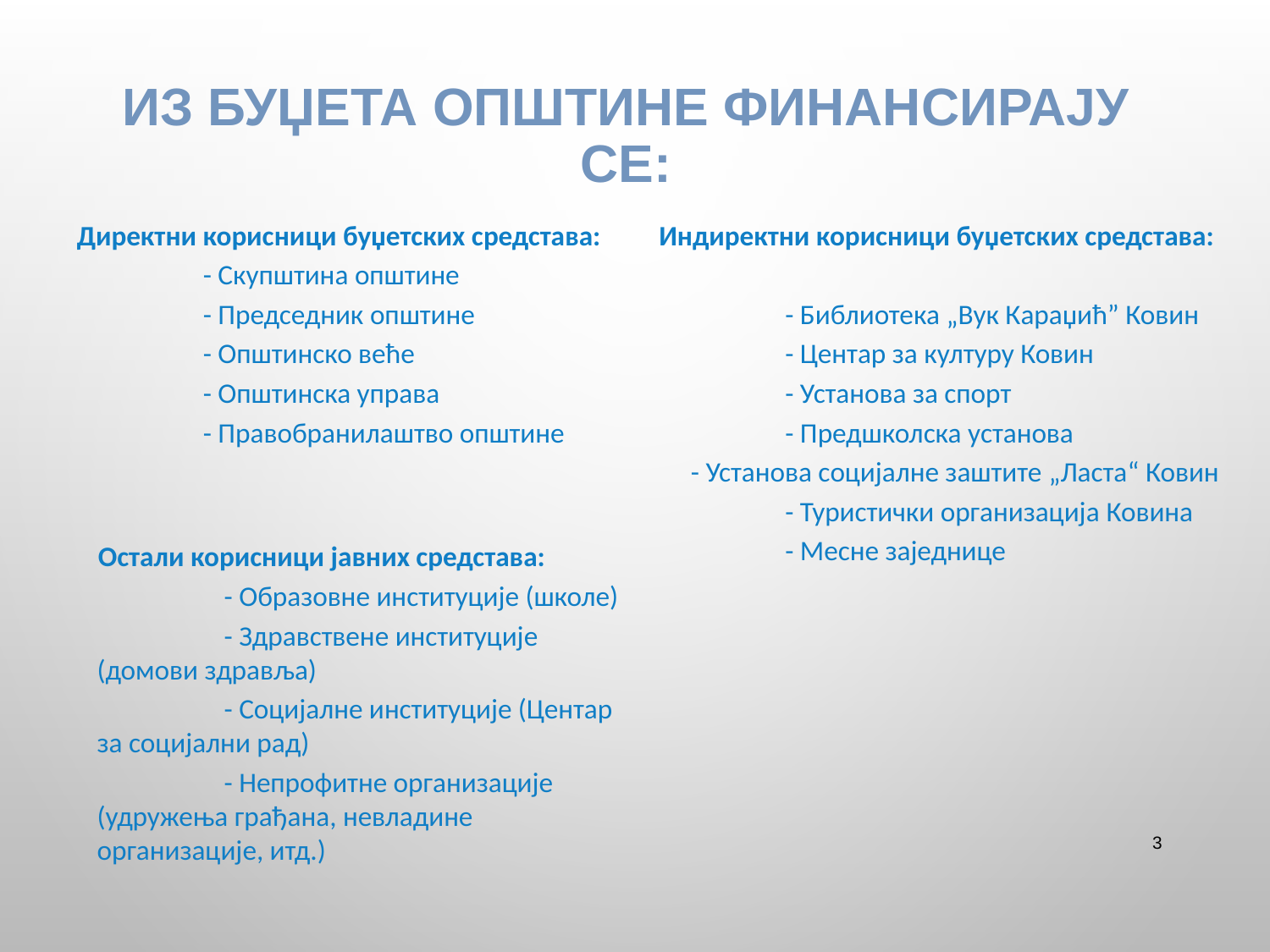

# ИЗ БУЏЕТА ОПШТИНЕ ФИНАНСИРАЈУ СЕ:
Директни корисници буџетских средстава:
	- Скупштина општине
	- Председник општине
	- Општинско веће
	- Општинска управа
	- Правобранилаштво општине

Индиректни корисници буџетских средстава:

	- Библиотека „Вук Караџић” Ковин
	- Центар за културу Ковин
	- Установа за спорт
	- Предшколска установа
     - Установа социјалне заштите „Ласта“ Ковин
	- Туристички организација Ковина
	- Месне заједнице

Остали корисници јавних средстава:
	- Образовне институције (школе)
	- Здравствене институције (домови здравља)
	- Социјалне институције (Центар за социјални рад)
	- Непрофитне организације (удружења грађана, невладине организације, итд.)

3